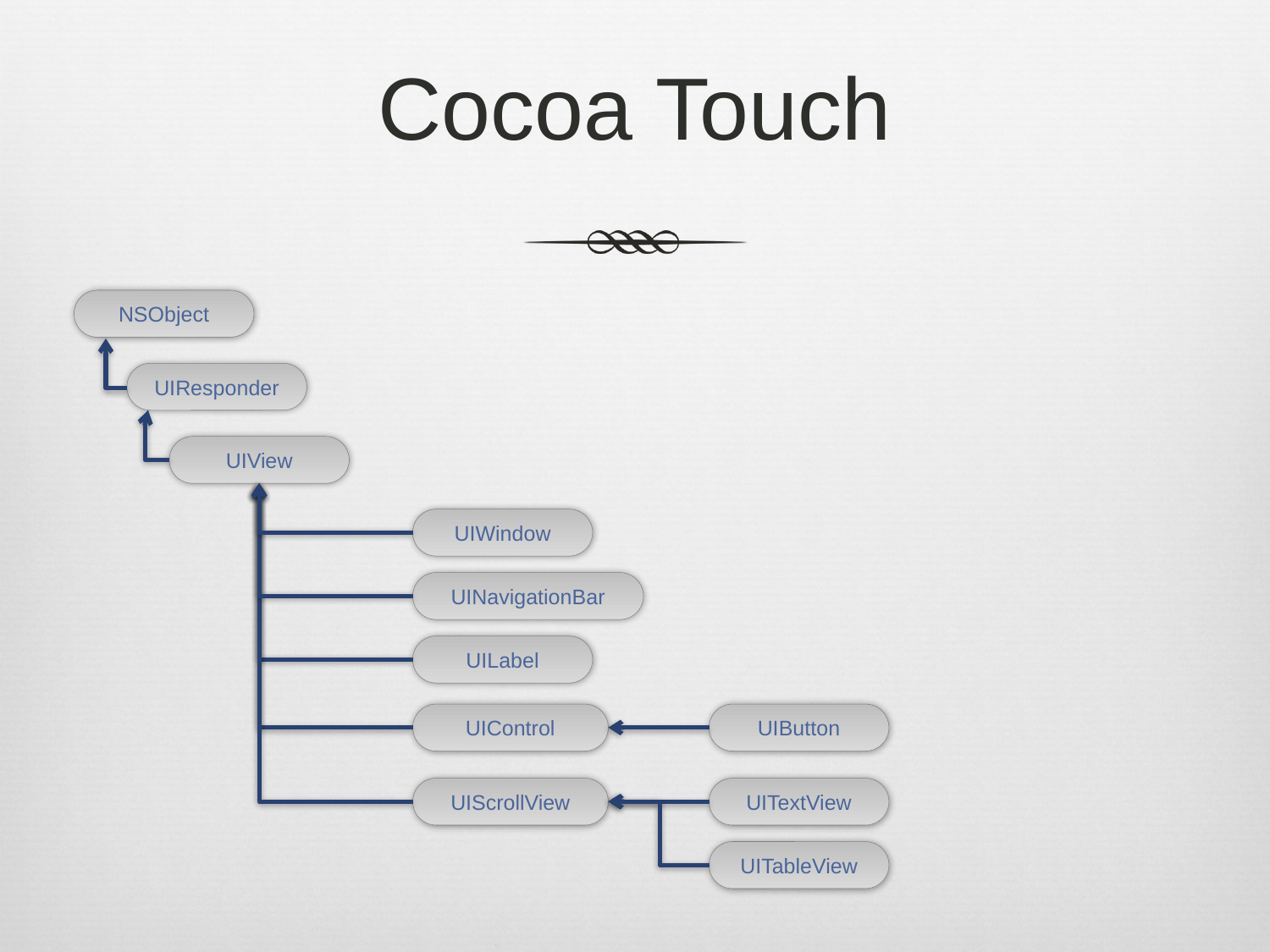

# Cocoa Touch
NSObject
UIResponder
UIView
UIWindow
UINavigationBar
UILabel
UIControl
UIButton
UIScrollView
UITextView
UITableView